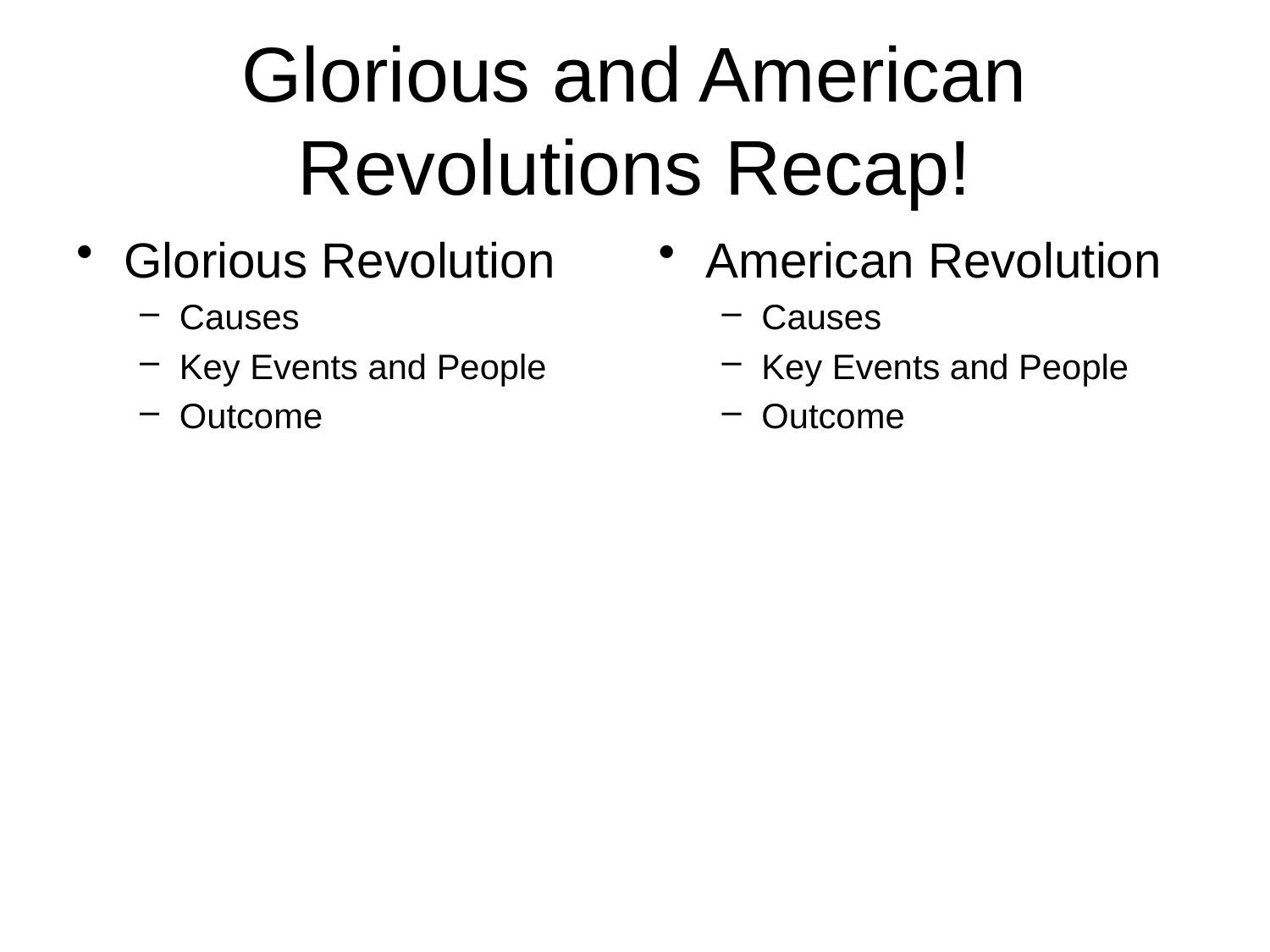

# Glorious and American Revolutions Recap!
Glorious Revolution
Causes
Key Events and People
Outcome

American Revolution
Causes
Key Events and People
Outcome